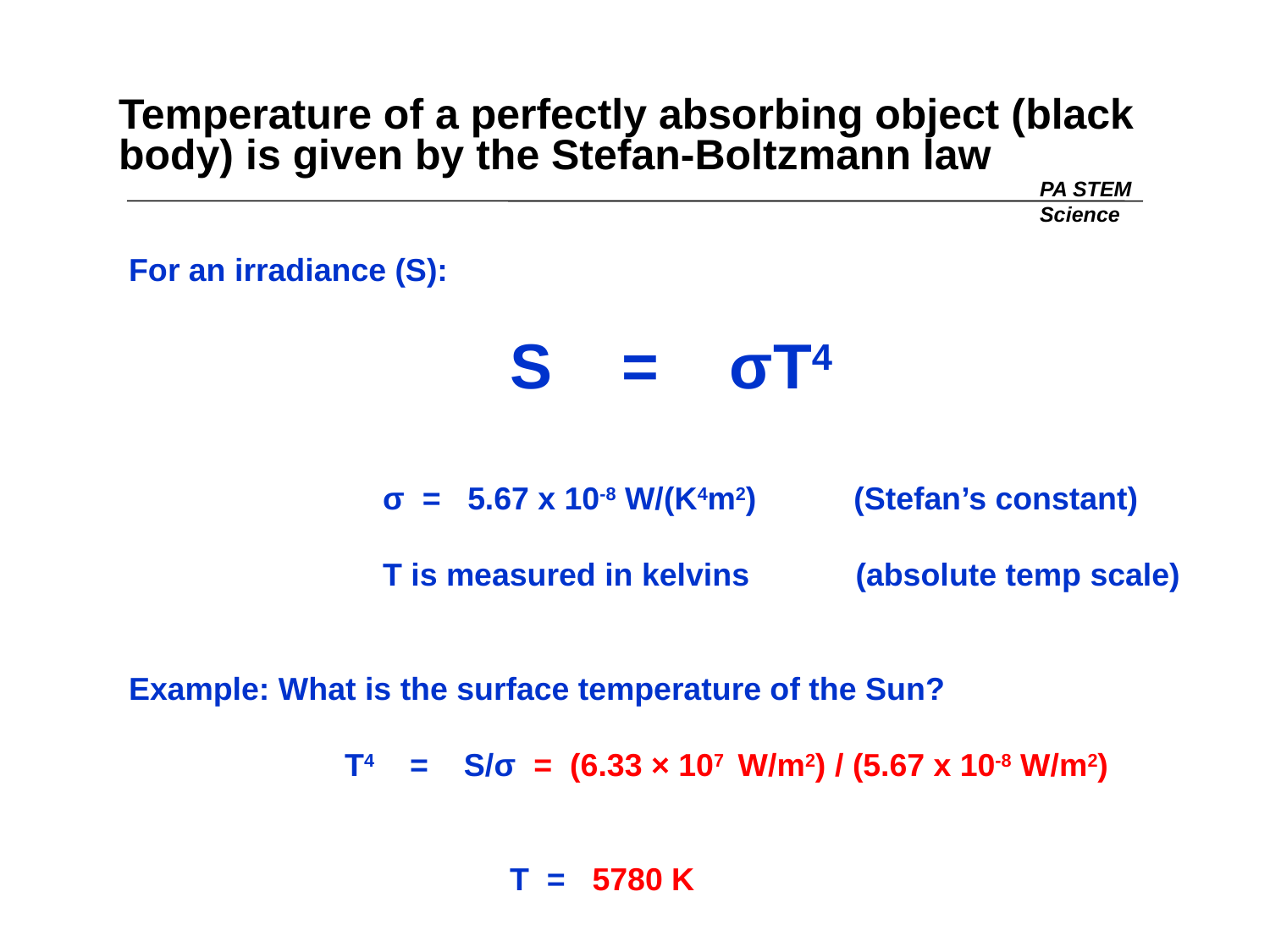

# Temperature of a perfectly absorbing object (black body) is given by the Stefan-Boltzmann law
PA STEM
Science

For an irradiance (S):

			S    =    σT4

		σ  =   5.67 x 10-8 W/(K4m2)           (Stefan’s constant)

		T is measured in kelvins            (absolute temp scale)

Example: What is the surface temperature of the Sun?

	          T4    =    S/σ  =  (6.33 × 107  W/m2) / (5.67 x 10-8 W/m2)

			T  =   5780 K